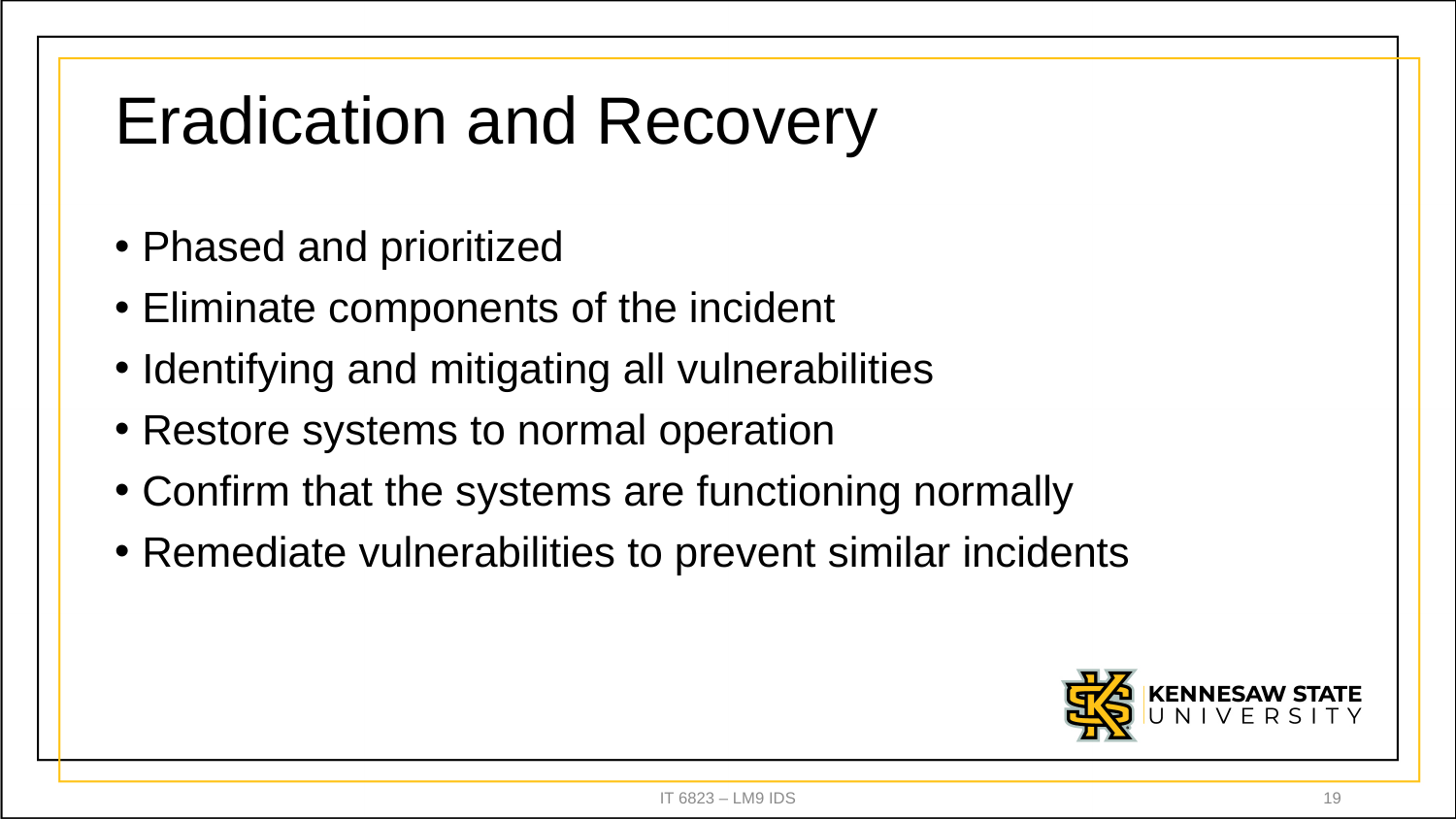

# Eradication and Recovery
Phased and prioritized
Eliminate components of the incident
Identifying and mitigating all vulnerabilities
Restore systems to normal operation
Confirm that the systems are functioning normally
Remediate vulnerabilities to prevent similar incidents

IT 6823 – LM9 IDS
19